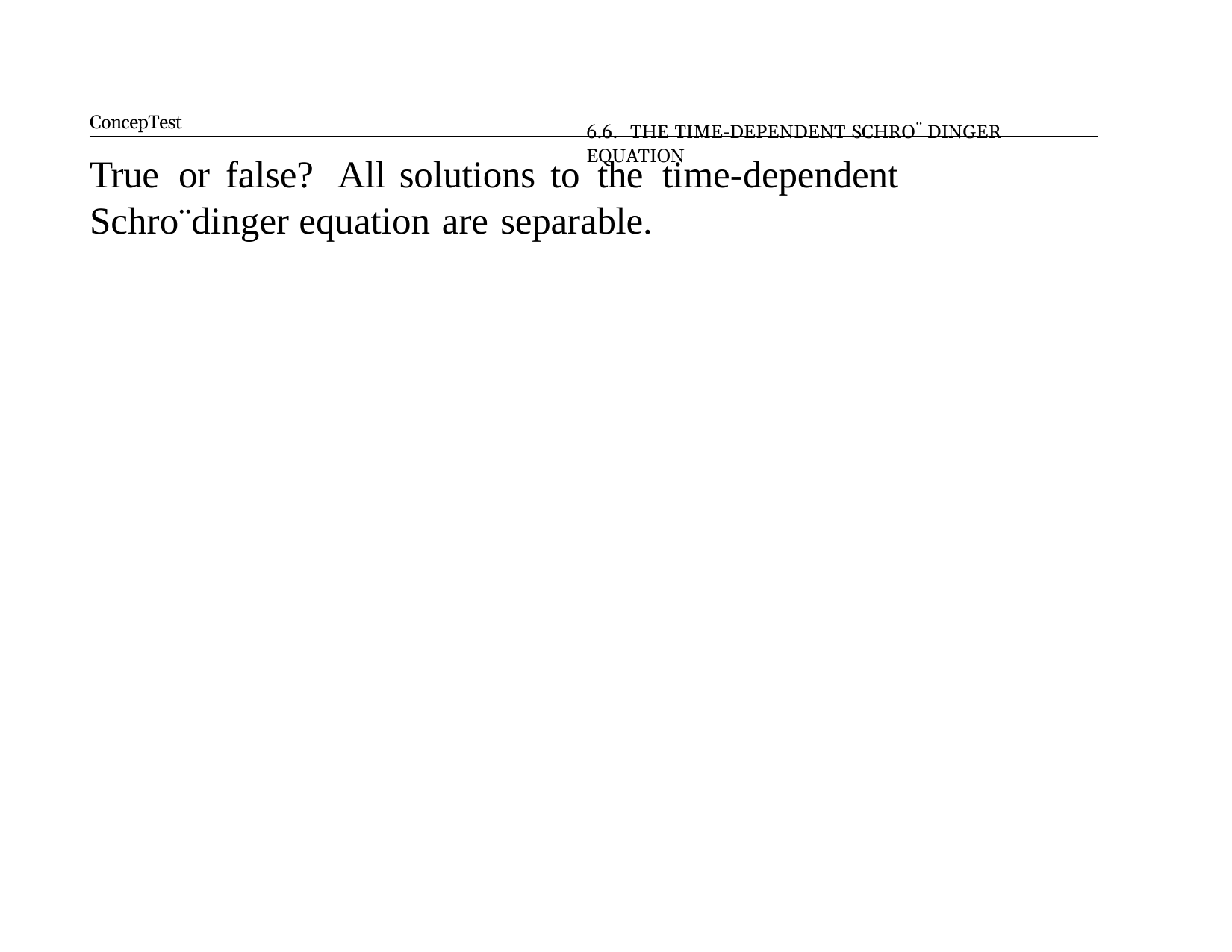

ConcepTest
6.6.  THE TIME-DEPENDENT SCHRO¨ DINGER EQUATION

# True	or	false?	All	solutions	to	the	time-dependent	Schro¨dinger equation are separable.